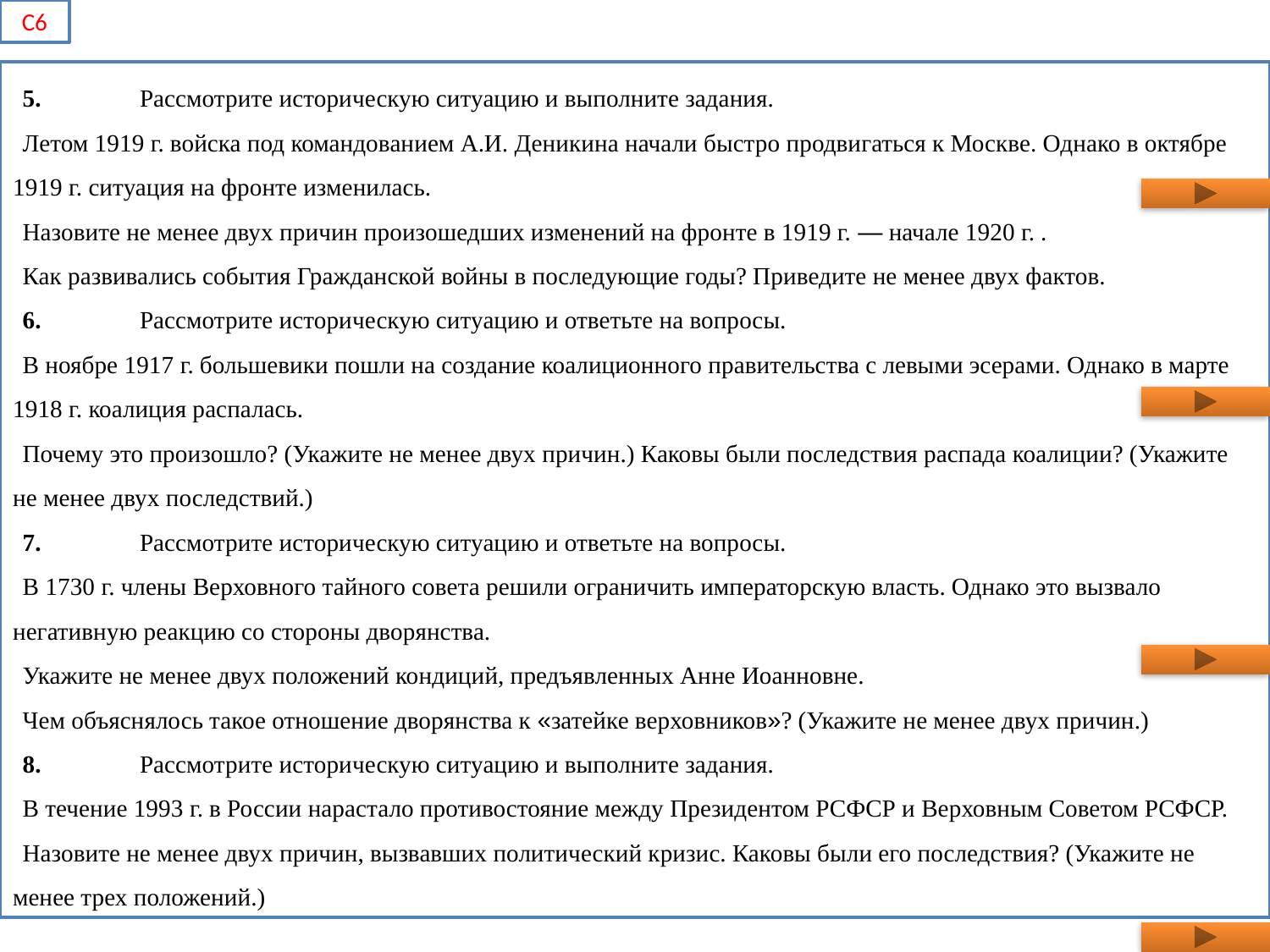

C6
5.	Рассмотрите историческую ситуацию и выполните задания.
Летом 1919 г. войска под командованием А.И. Деникина начали быстро продвигаться к Москве. Однако в октябре 1919 г. ситуация на фронте изменилась.
Назовите не менее двух причин произошедших изменений на фронте в 1919 г. — начале 1920 г. .
Как развивались события Гражданской войны в последующие годы? Приведите не менее двух фактов.
6.	Рассмотрите историческую ситуацию и ответьте на вопросы.
В ноябре 1917 г. большевики пошли на создание коалиционного правительства с левыми эсерами. Однако в марте 1918 г. коалиция распалась.
Почему это произошло? (Укажите не менее двух причин.) Каковы были последствия распада коалиции? (Укажите не менее двух последствий.)
7.	Рассмотрите историческую ситуацию и ответьте на вопросы.
В 1730 г. члены Верховного тайного совета решили ограничить императорскую власть. Однако это вызвало негативную реакцию со стороны дворянства.
Укажите не менее двух положений кондиций, предъявленных Анне Иоанновне.
Чем объяснялось такое отношение дворянства к «затейке верховников»? (Укажите не менее двух причин.)
8.	Рассмотрите историческую ситуацию и выполните задания.
В течение 1993 г. в России нарастало противостояние между Президентом РСФСР и Верховным Советом РСФСР.
Назовите не менее двух причин, вызвавших политический кризис. Каковы были его последствия? (Укажите не менее трех положений.)